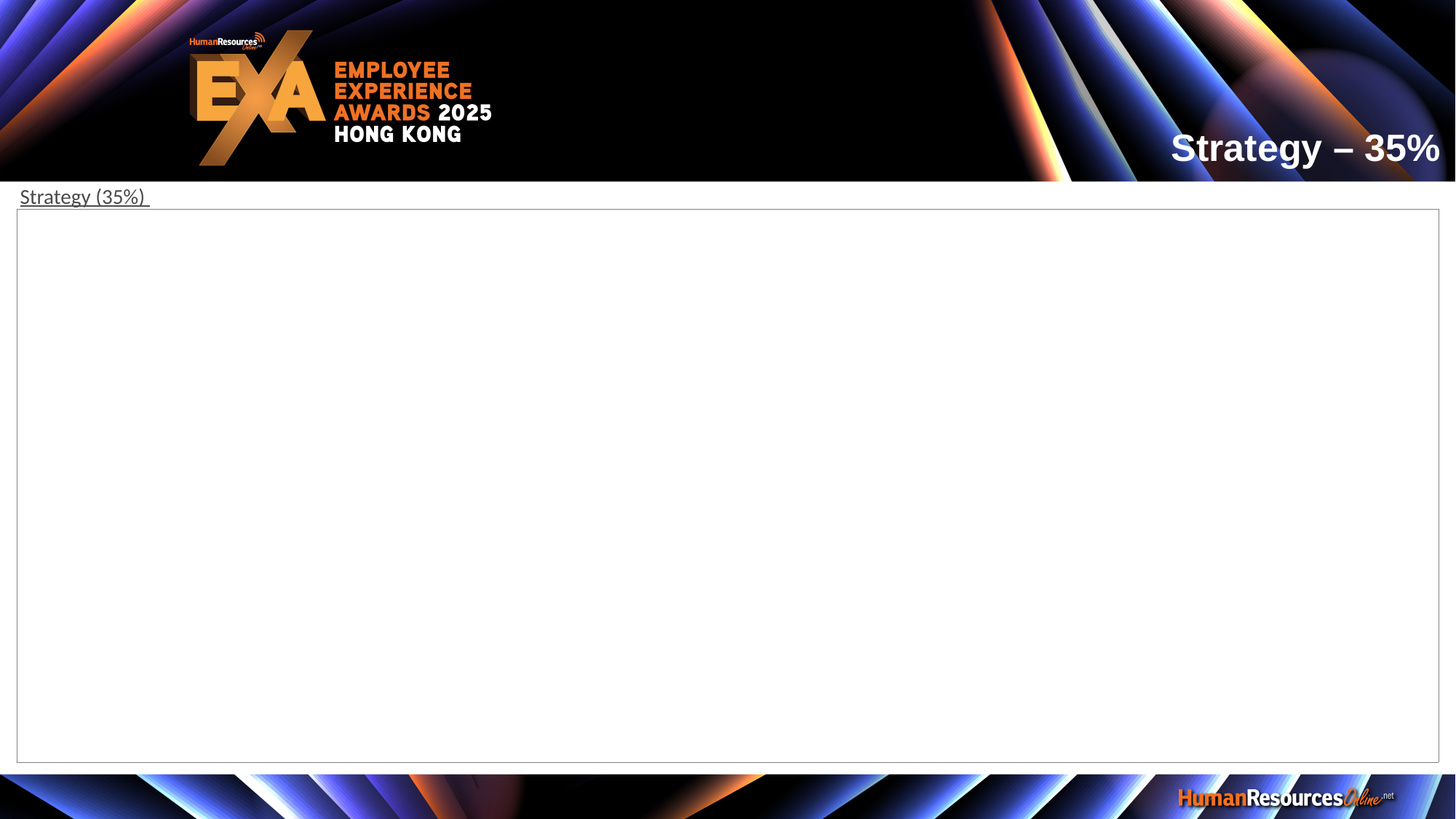

Strategy – 35%
Strategy (35%)
|  |
| --- |